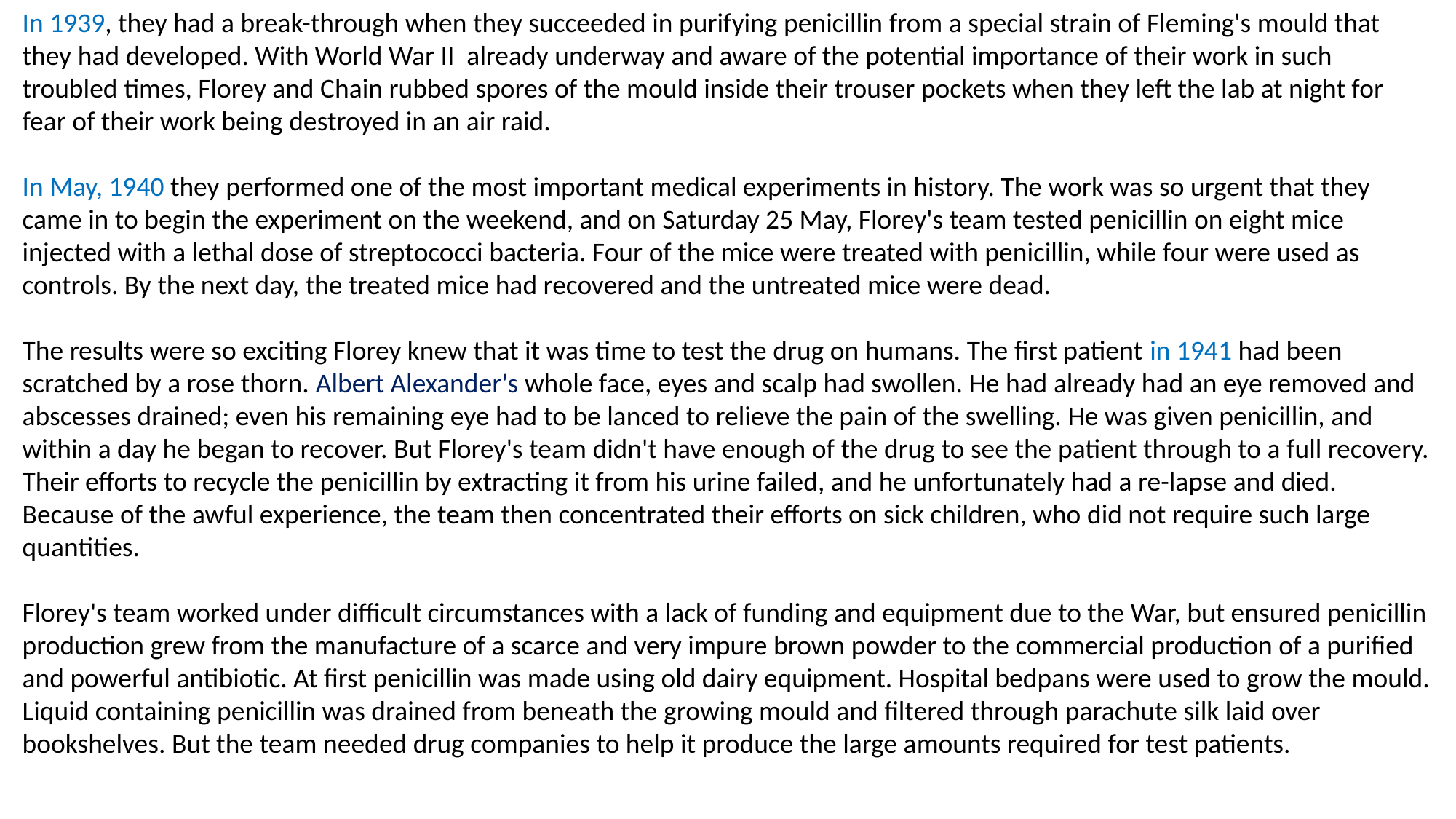

In 1939, they had a break-through when they succeeded in purifying penicillin from a special strain of Fleming's mould that they had developed. With World War II  already underway and aware of the potential importance of their work in such troubled times, Florey and Chain rubbed spores of the mould inside their trouser pockets when they left the lab at night for fear of their work being destroyed in an air raid.

In May, 1940 they performed one of the most important medical experiments in history. The work was so urgent that they came in to begin the experiment on the weekend, and on Saturday 25 May, Florey's team tested penicillin on eight mice injected with a lethal dose of streptococci bacteria. Four of the mice were treated with penicillin, while four were used as controls. By the next day, the treated mice had recovered and the untreated mice were dead.

The results were so exciting Florey knew that it was time to test the drug on humans. The first patient in 1941 had been scratched by a rose thorn. Albert Alexander's whole face, eyes and scalp had swollen. He had already had an eye removed and abscesses drained; even his remaining eye had to be lanced to relieve the pain of the swelling. He was given penicillin, and within a day he began to recover. But Florey's team didn't have enough of the drug to see the patient through to a full recovery. Their efforts to recycle the penicillin by extracting it from his urine failed, and he unfortunately had a re-lapse and died. Because of the awful experience, the team then concentrated their efforts on sick children, who did not require such large quantities.

Florey's team worked under difficult circumstances with a lack of funding and equipment due to the War, but ensured penicillin production grew from the manufacture of a scarce and very impure brown powder to the commercial production of a purified and powerful antibiotic. At first penicillin was made using old dairy equipment. Hospital bedpans were used to grow the mould. Liquid containing penicillin was drained from beneath the growing mould and filtered through parachute silk laid over bookshelves. But the team needed drug companies to help it produce the large amounts required for test patients.